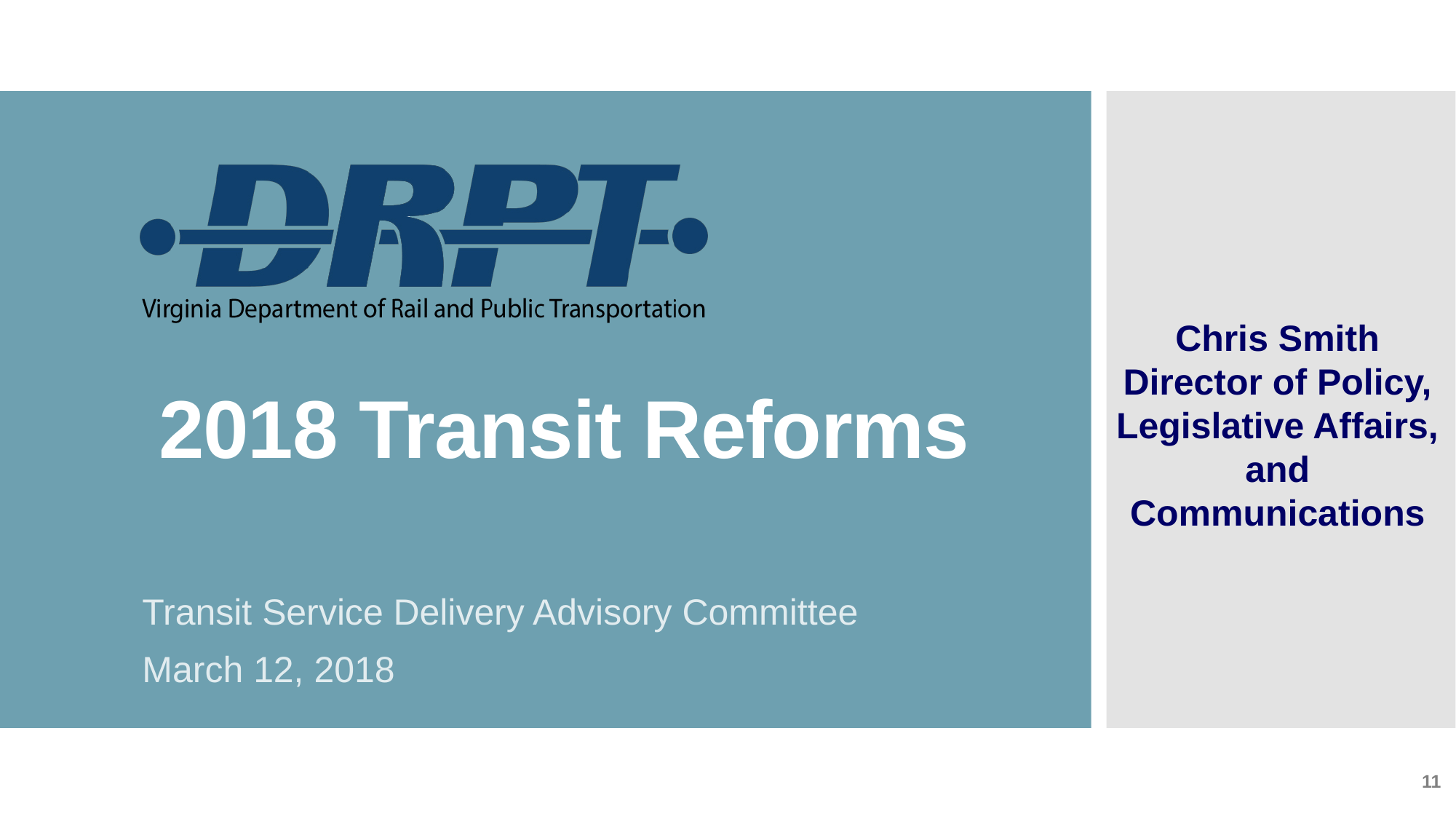

Chris Smith
Director of Policy, Legislative Affairs, and Communications
2018 Transit Reforms
Transit Service Delivery Advisory Committee
March 12, 2018
11